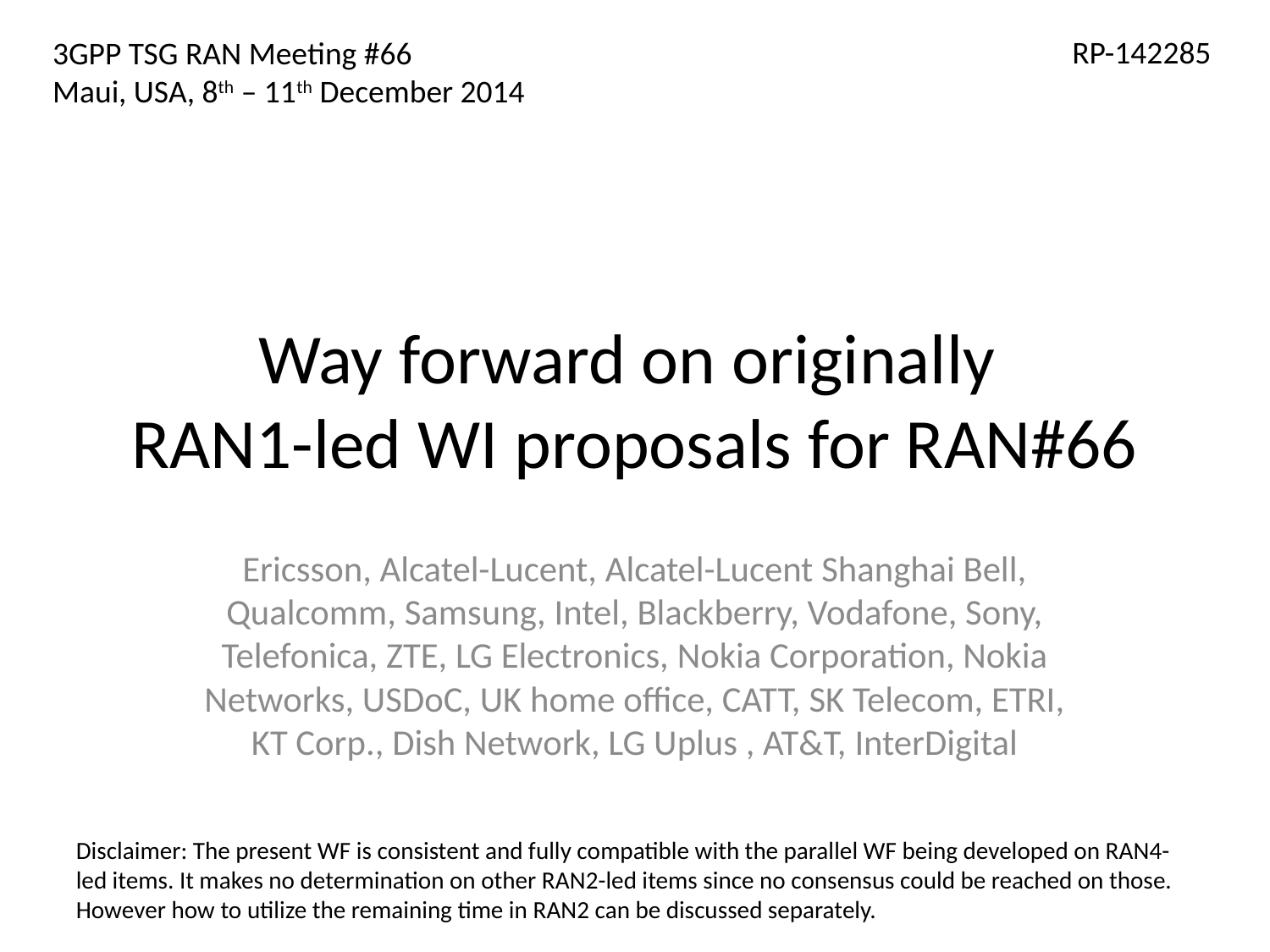

RP-142285
3GPP TSG RAN Meeting #66
Maui, USA, 8th – 11th December 2014
# Way forward on originally RAN1-led WI proposals for RAN#66
Ericsson, Alcatel-Lucent, Alcatel-Lucent Shanghai Bell, Qualcomm, Samsung, Intel, Blackberry, Vodafone, Sony, Telefonica, ZTE, LG Electronics, Nokia Corporation, Nokia Networks, USDoC, UK home office, CATT, SK Telecom, ETRI, KT Corp., Dish Network, LG Uplus , AT&T, InterDigital
Disclaimer: The present WF is consistent and fully compatible with the parallel WF being developed on RAN4-led items. It makes no determination on other RAN2-led items since no consensus could be reached on those. However how to utilize the remaining time in RAN2 can be discussed separately.